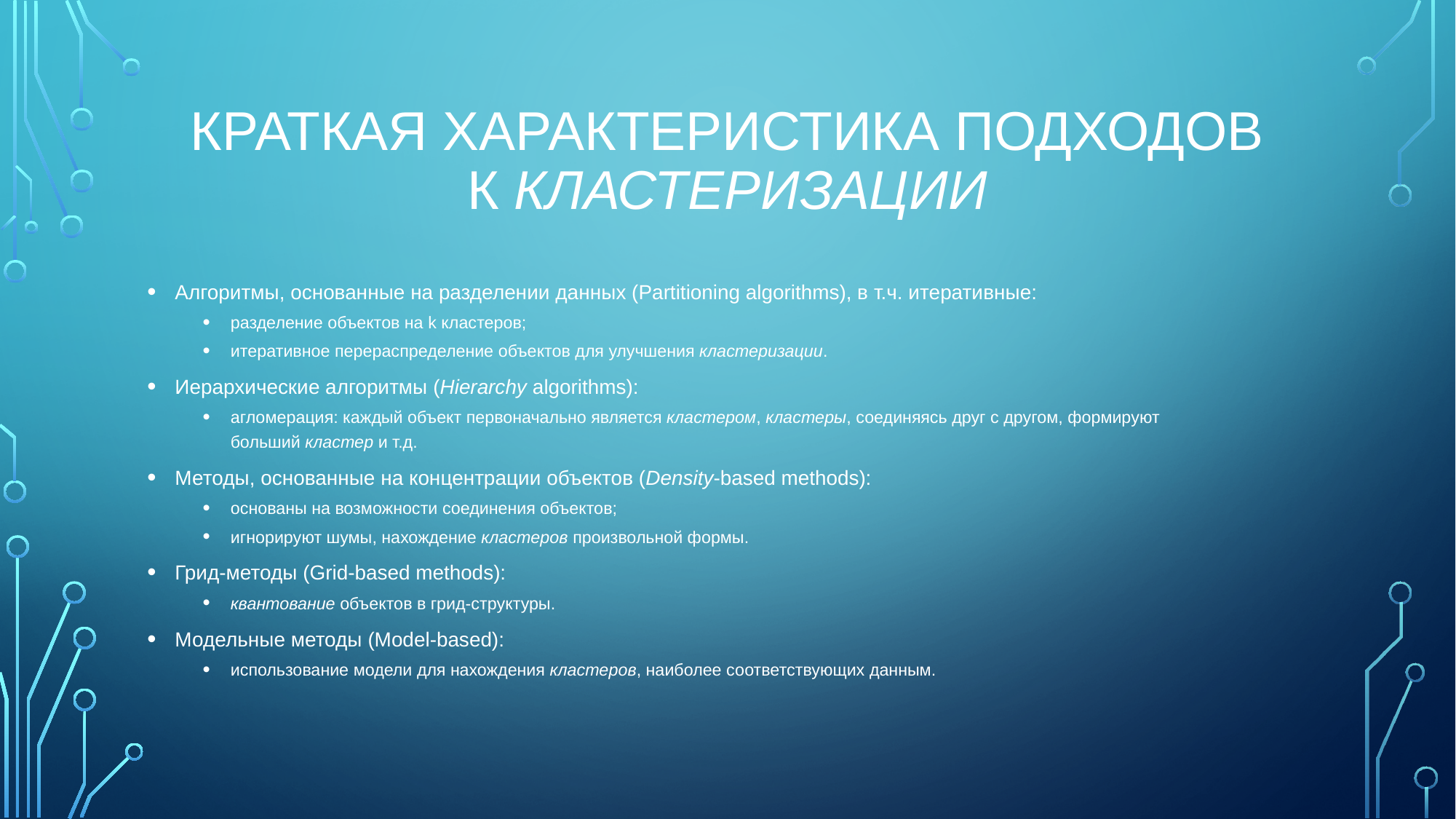

# краткая характеристика подходов к кластеризации
Алгоритмы, основанные на разделении данных (Partitioning algorithms), в т.ч. итеративные:
разделение объектов на k кластеров;
итеративное перераспределение объектов для улучшения кластеризации.
Иерархические алгоритмы (Hierarchy algorithms):
агломерация: каждый объект первоначально является кластером, кластеры, соединяясь друг с другом, формируют больший кластер и т.д.
Методы, основанные на концентрации объектов (Density-based methods):
основаны на возможности соединения объектов;
игнорируют шумы, нахождение кластеров произвольной формы.
Грид-методы (Grid-based methods):
квантование объектов в грид-структуры.
Модельные методы (Model-based):
использование модели для нахождения кластеров, наиболее соответствующих данным.